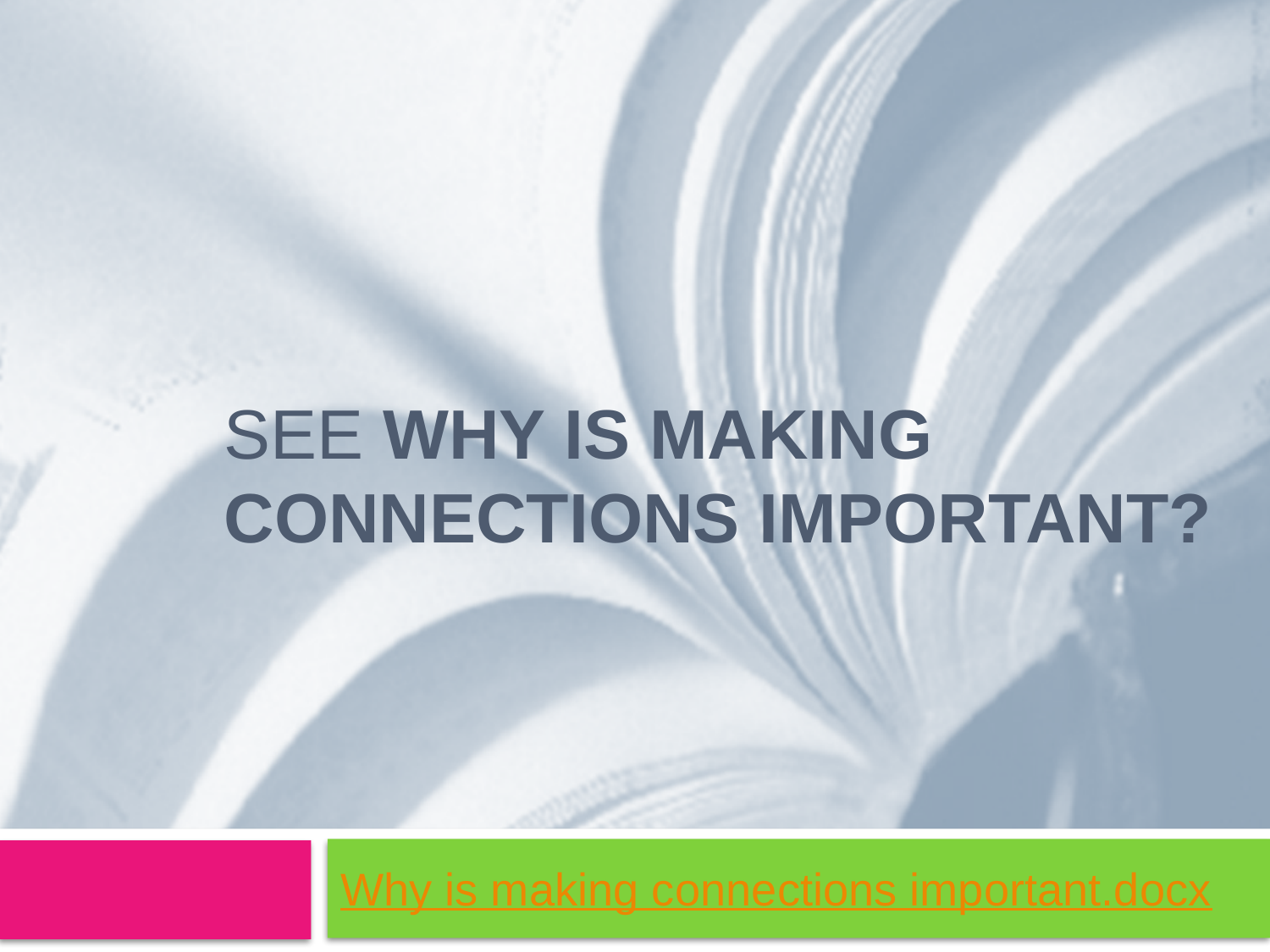

# See Why is making connections important?
Why is making connections important.docx